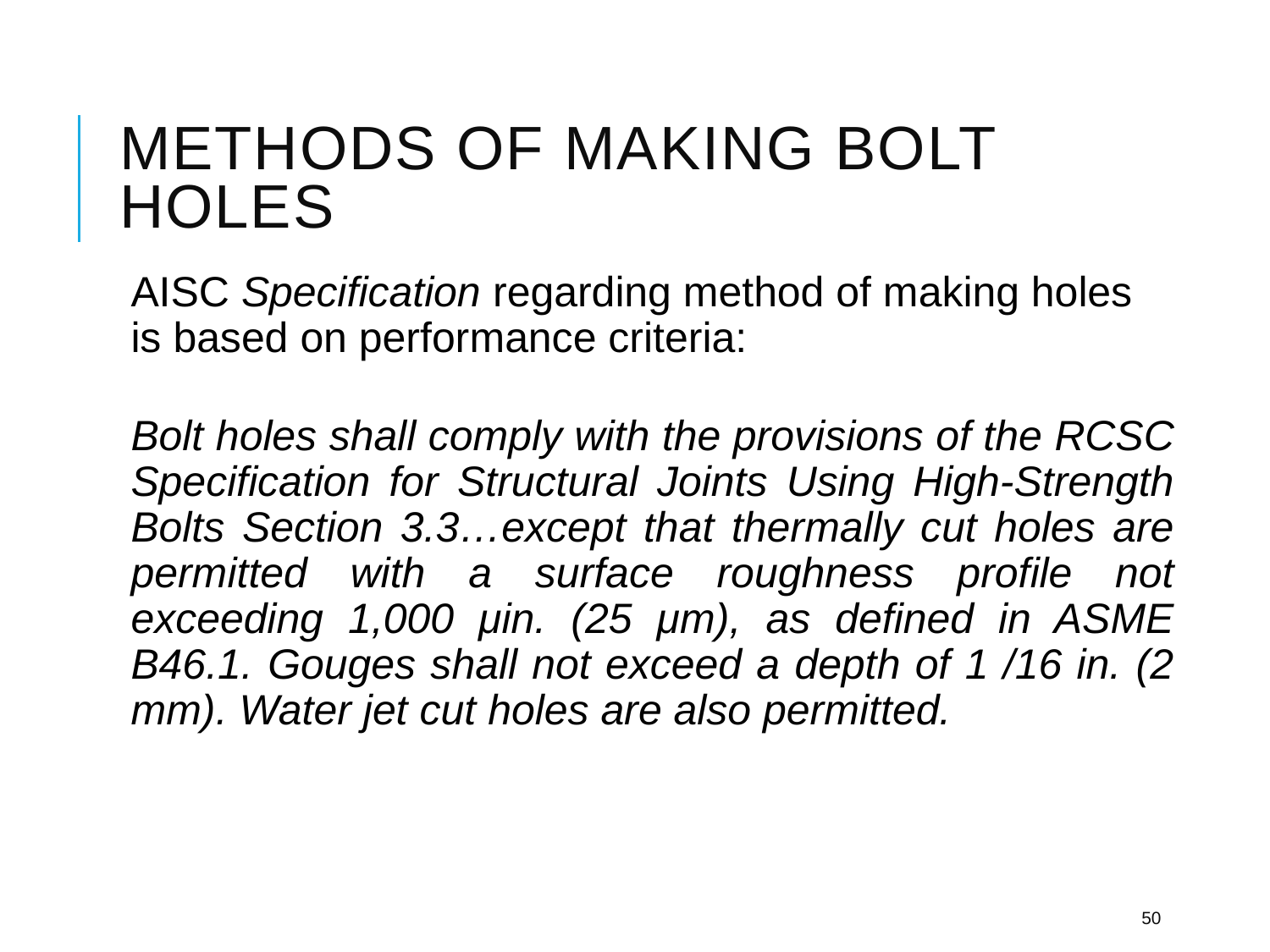

# Methods of making bolt holes
AISC Specification regarding method of making holes is based on performance criteria:

Bolt holes shall comply with the provisions of the RCSC Specification for Structural Joints Using High-Strength Bolts Section 3.3…except that thermally cut holes are permitted with a surface roughness profile not exceeding 1,000 μin. (25 μm), as defined in ASME B46.1. Gouges shall not exceed a depth of 1 /16 in. (2 mm). Water jet cut holes are also permitted.
50